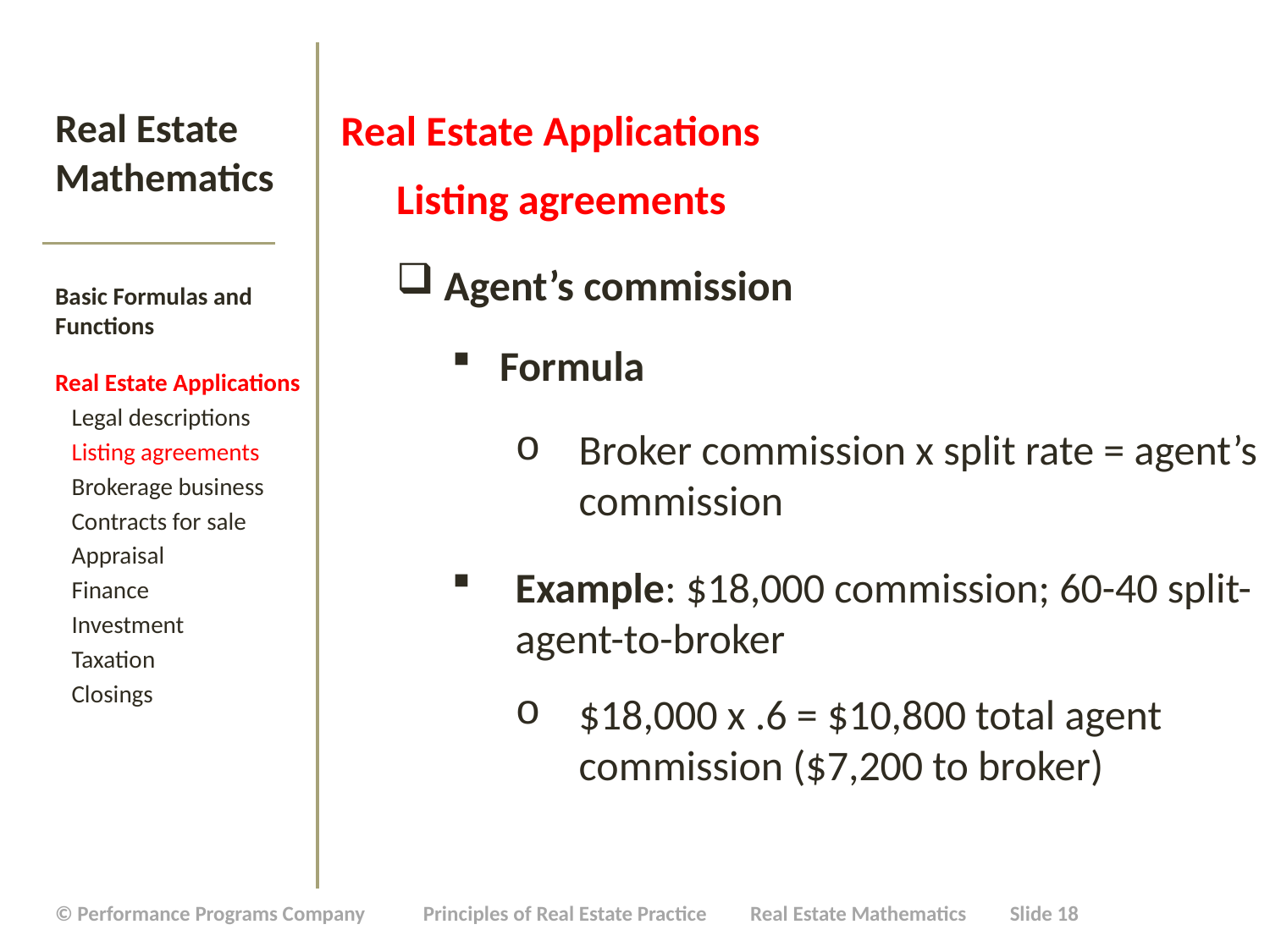

Real Estate Applications

Listing agreements

Agent’s commission
Formula
Broker commission x split rate = agent’s commission
Example: $18,000 commission; 60-40 split-agent-to-broker
$18,000 x .6 = $10,800 total agent commission ($7,200 to broker)

# Real Estate Mathematics

Basic Formulas and Functions

Real Estate Applications
   Legal descriptions
   Listing agreements
   Brokerage business
   Contracts for sale
   Appraisal
   Finance
   Investment
   Taxation
   Closings

| © Performance Programs Company Principles of Real Estate Practice Real Estate Mathematics Slide 18 |
| --- |